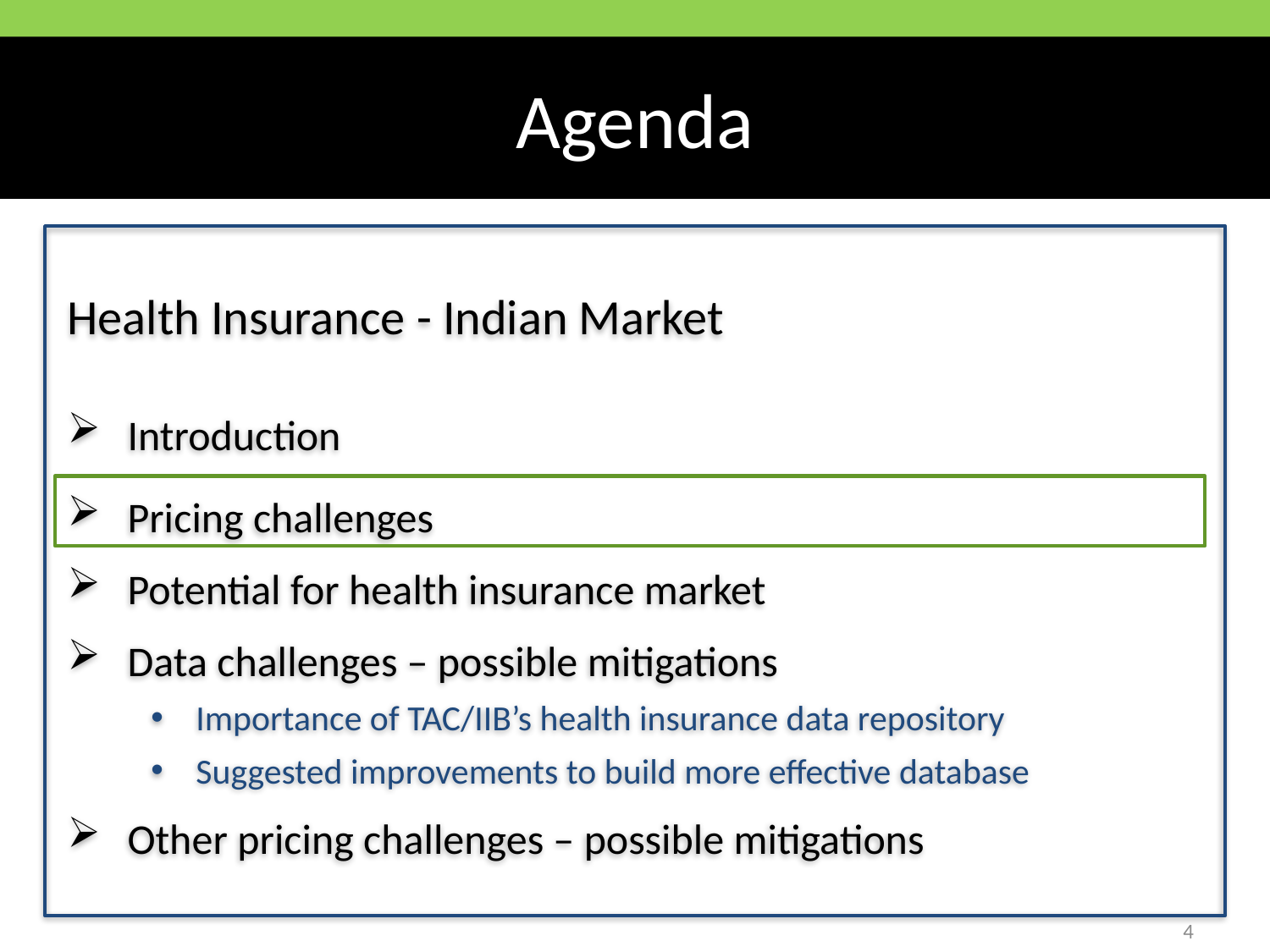

# Agenda

Health Insurance - Indian Market
Introduction
Pricing challenges
Potential for health insurance market
Data challenges – possible mitigations
Importance of TAC/IIB’s health insurance data repository
Suggested improvements to build more effective database
Other pricing challenges – possible mitigations

4